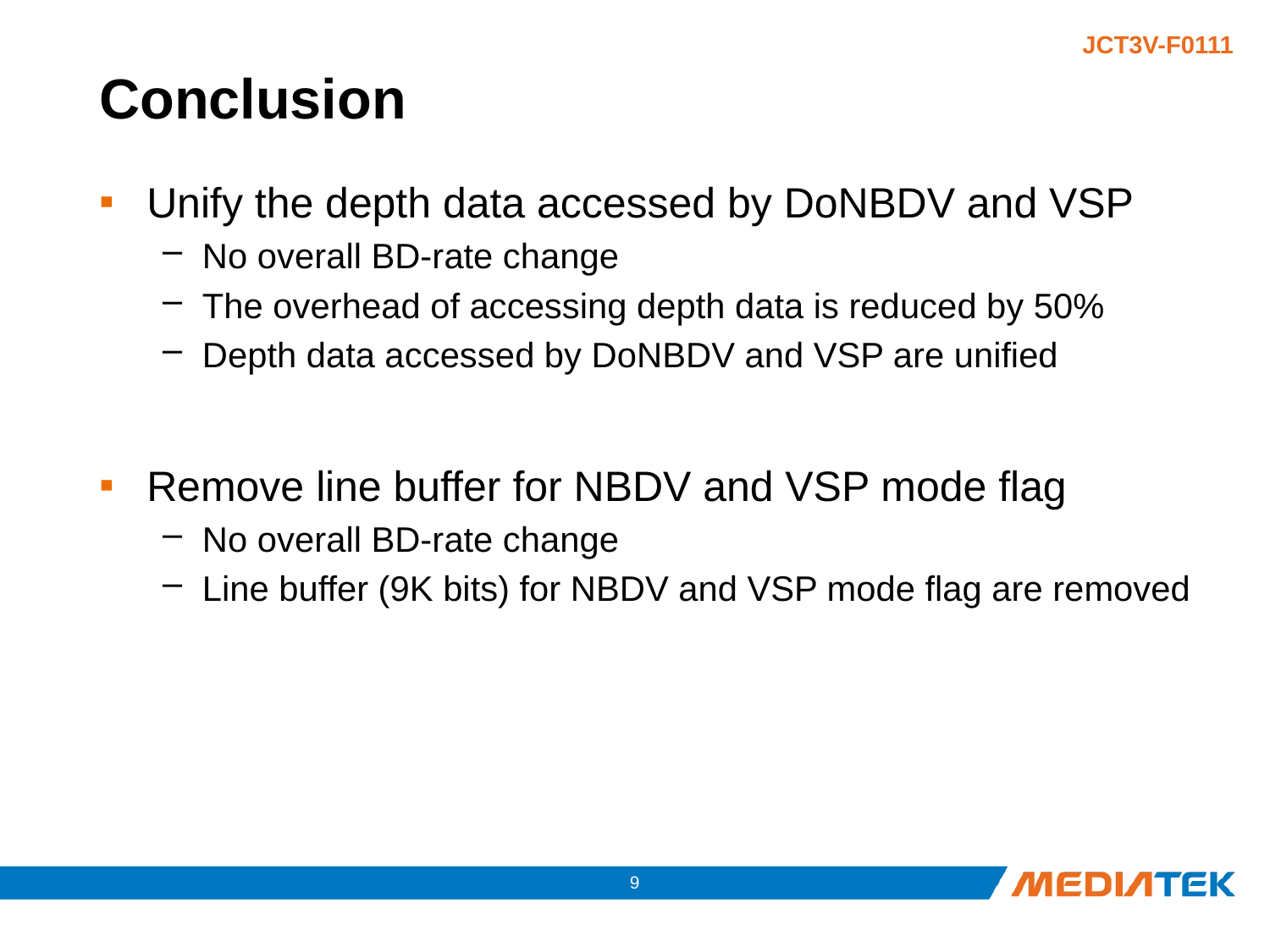

# Conclusion
Unify the depth data accessed by DoNBDV and VSP
No overall BD-rate change
The overhead of accessing depth data is reduced by 50%
Depth data accessed by DoNBDV and VSP are unified

Remove line buffer for NBDV and VSP mode flag
No overall BD-rate change
Line buffer (9K bits) for NBDV and VSP mode flag are removed

9